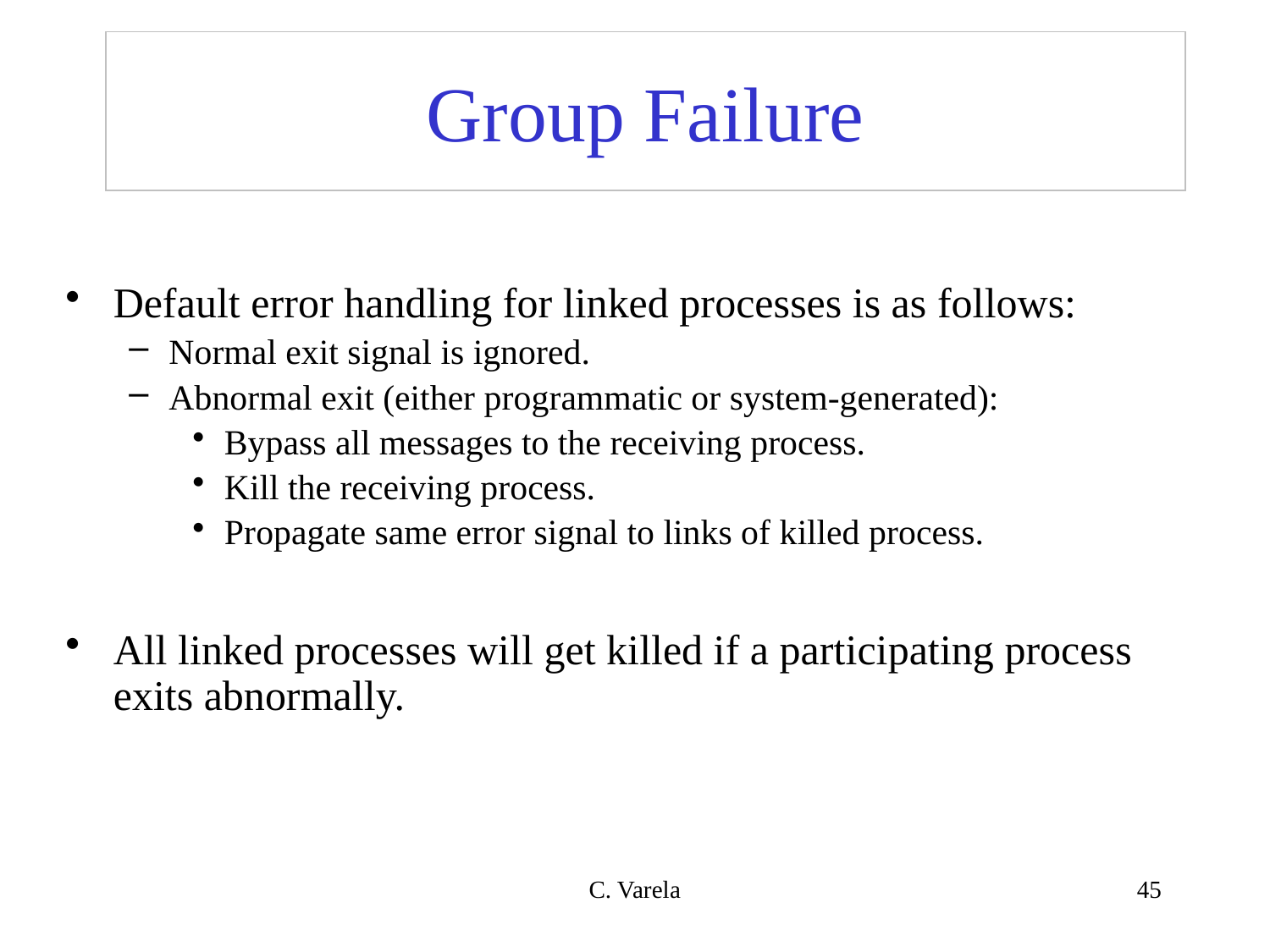

# Group Failure
Default error handling for linked processes is as follows:
Normal exit signal is ignored.
Abnormal exit (either programmatic or system-generated):
Bypass all messages to the receiving process.
Kill the receiving process.
Propagate same error signal to links of killed process.

All linked processes will get killed if a participating process exits abnormally.
C. Varela
45